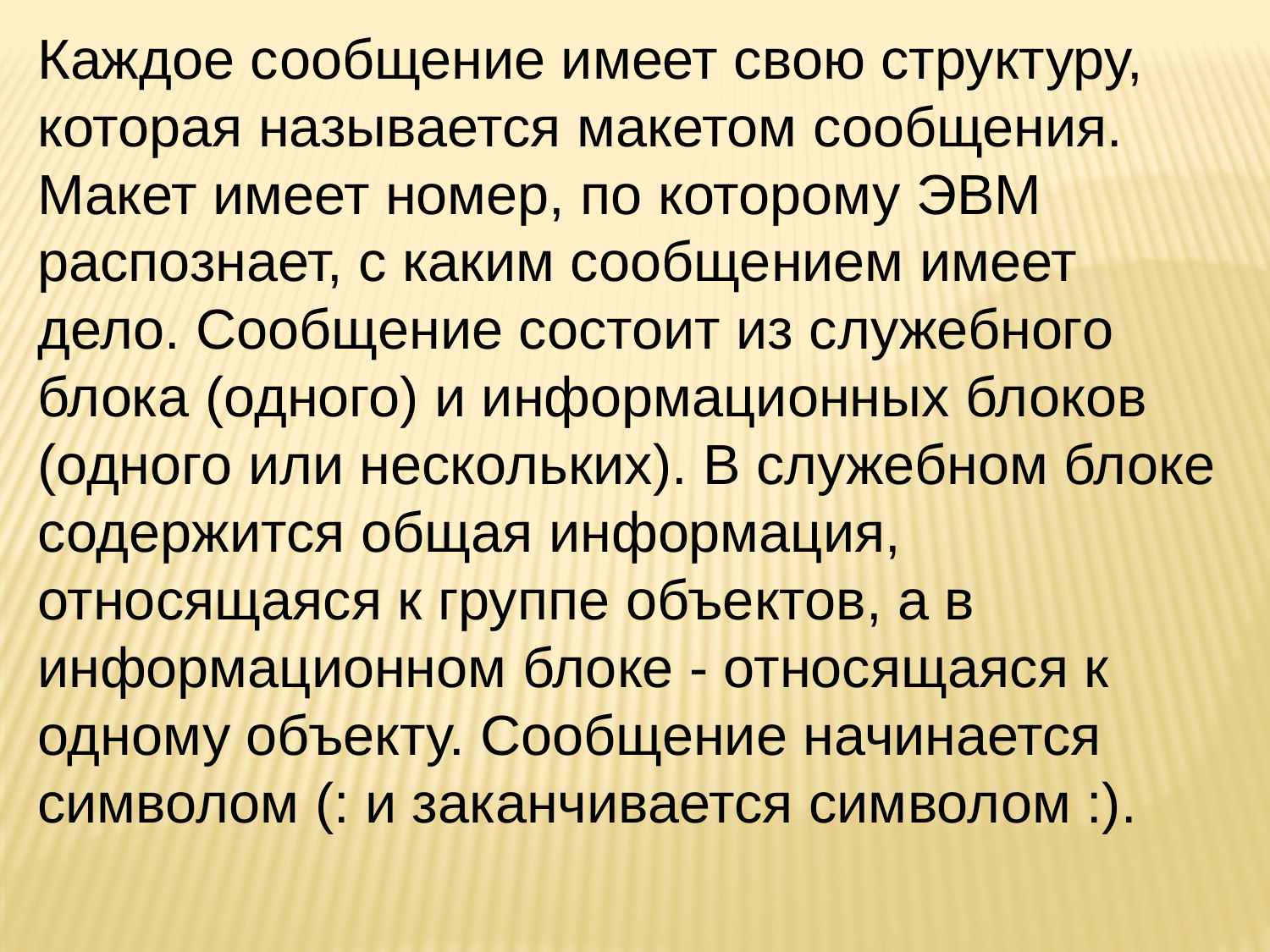

Каждое сообщение имеет свою структуру, которая называется макетом сообщения. Макет имеет номер, по которому ЭВМ распознает, с каким сообщением имеет дело. Сообщение состоит из служебного блока (одного) и информационных блоков (одного или нескольких). В служебном блоке содержится общая информация, относящаяся к группе объектов, а в информационном блоке - относящаяся к одному объекту. Сообщение начинается символом (: и заканчивается символом :).